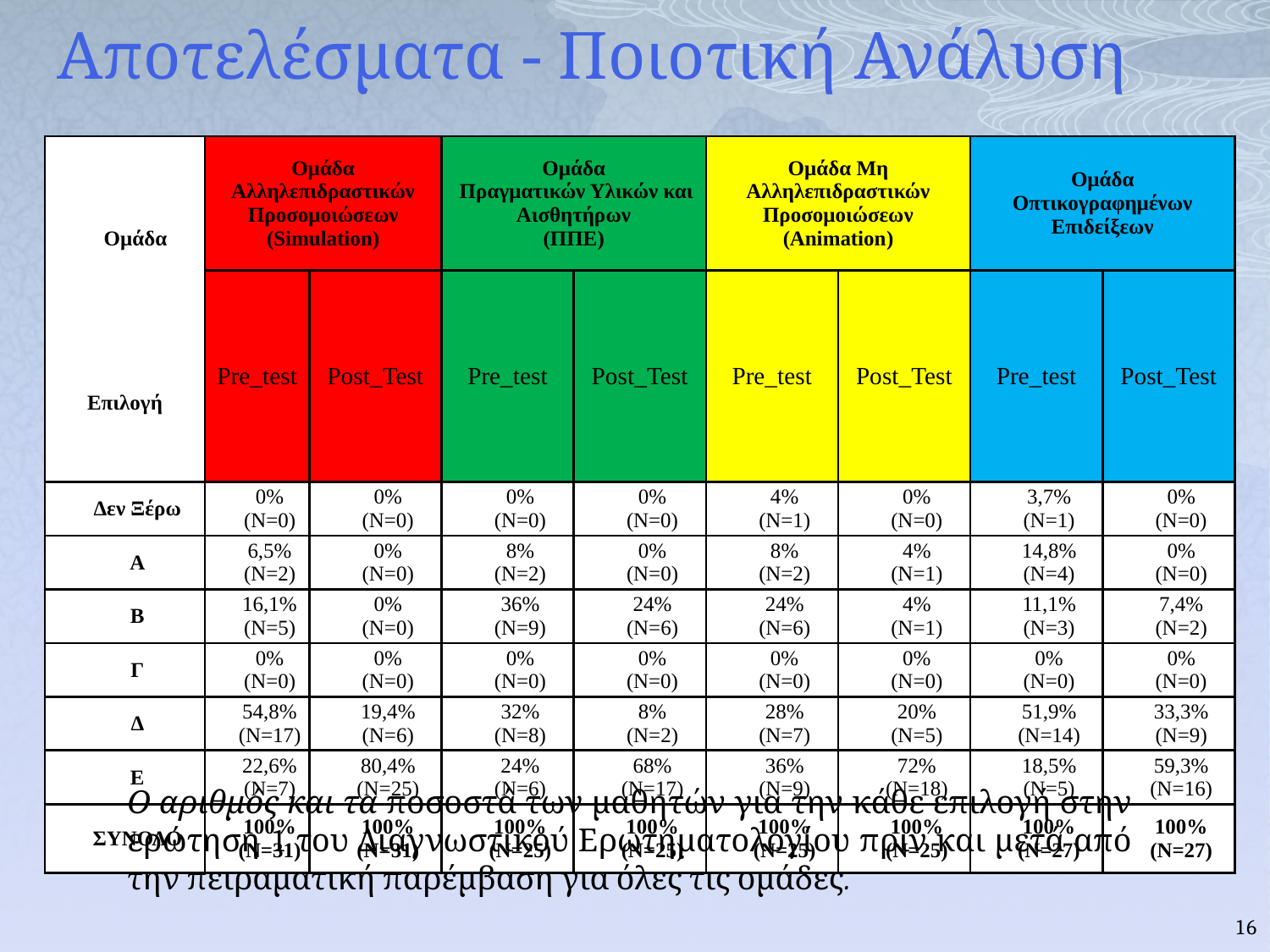

# Αποτελέσματα - Ποιοτική Ανάλυση
| Ομάδα Επιλογή | Ομάδα Αλληλεπιδραστικών Προσομοιώσεων (Simulation) |  | Ομάδα Πραγματικών Υλικών και Αισθητήρων (ΠΠΕ) |  | Ομάδα Μη Αλληλεπιδραστικών Προσομοιώσεων (Animation) |  | Ομάδα Οπτικογραφημένων Επιδείξεων |  |
| --- | --- | --- | --- | --- | --- | --- | --- | --- |
|  | Pre\_test | Post\_Test | Pre\_test | Post\_Test | Pre\_test | Post\_Test | Pre\_test | Post\_Test |
| Δεν Ξέρω | 0% (Ν=0) | 0% (Ν=0) | 0% (Ν=0) | 0% (Ν=0) | 4% (Ν=1) | 0% (Ν=0) | 3,7% (Ν=1) | 0% (Ν=0) |
| Α | 6,5% (Ν=2) | 0% (Ν=0) | 8% (Ν=2) | 0% (Ν=0) | 8% (Ν=2) | 4% (Ν=1) | 14,8% (Ν=4) | 0% (Ν=0) |
| Β | 16,1% (Ν=5) | 0% (Ν=0) | 36% (Ν=9) | 24% (Ν=6) | 24% (Ν=6) | 4% (Ν=1) | 11,1% (Ν=3) | 7,4% (Ν=2) |
| Γ | 0% (Ν=0) | 0% (Ν=0) | 0% (Ν=0) | 0% (Ν=0) | 0% (Ν=0) | 0% (Ν=0) | 0% (Ν=0) | 0% (Ν=0) |
| Δ | 54,8% (Ν=17) | 19,4% (Ν=6) | 32% (Ν=8) | 8% (Ν=2) | 28% (Ν=7) | 20% (Ν=5) | 51,9% (Ν=14) | 33,3% (Ν=9) |
| Ε | 22,6% (Ν=7) | 80,4% (Ν=25) | 24% (Ν=6) | 68% (Ν=17) | 36% (Ν=9) | 72% (Ν=18) | 18,5% (Ν=5) | 59,3% (Ν=16) |
| ΣΥΝΟΛΟ | 100% (Ν=31) | 100% (Ν=31) | 100% (Ν=25) | 100% (Ν=25) | 100% (Ν=25) | 100% (Ν=25) | 100% (Ν=27) | 100% (Ν=27) |
Ο αριθμός και τα ποσοστά των μαθητών για την κάθε επιλογή στην ερώτηση 1 του Διαγνωστικού Ερωτηματολογίου πριν και μετά από την πειραματική παρέμβαση για όλες τις ομάδες.
16